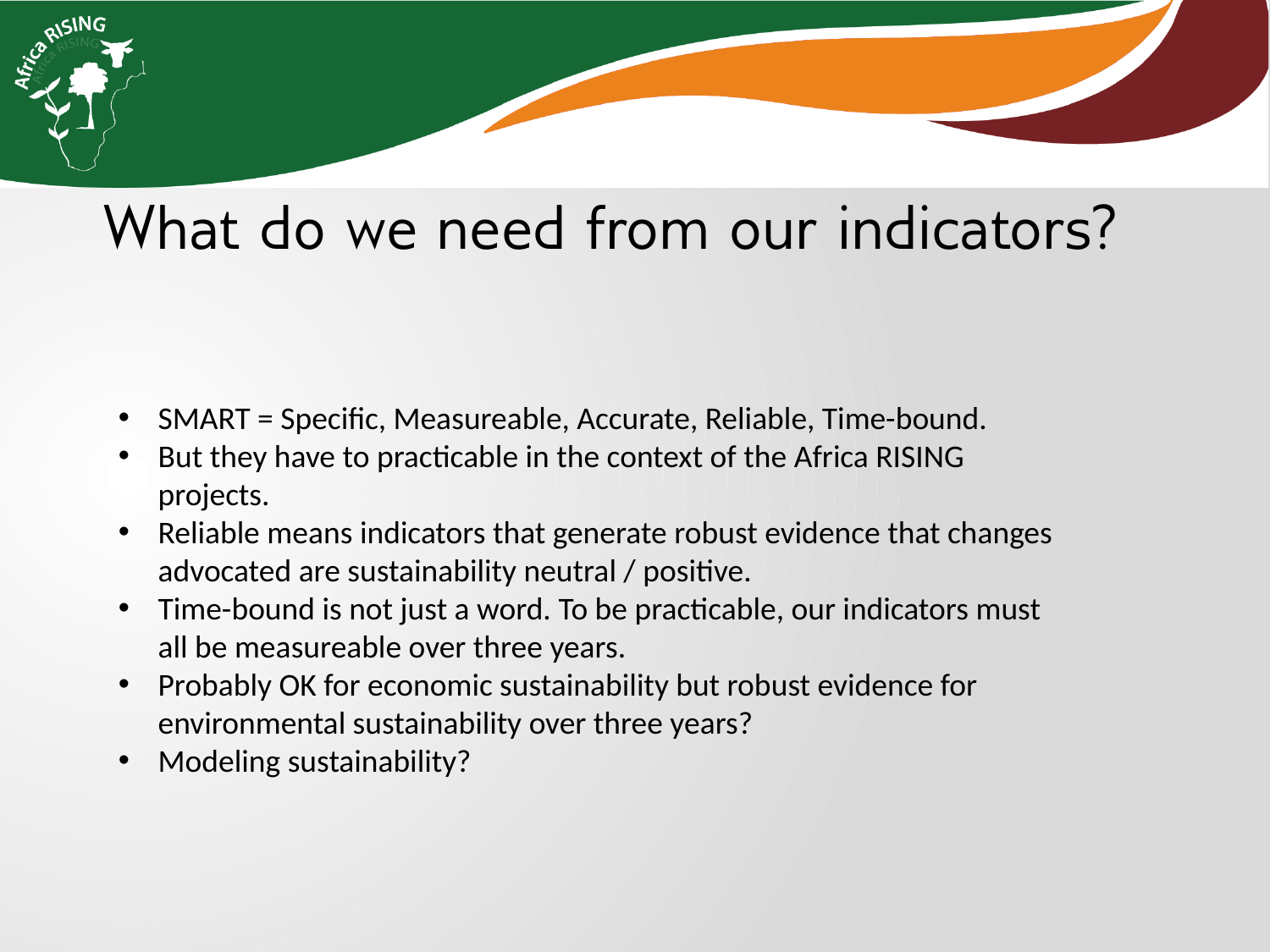

What do we need from our indicators?
SMART = Specific, Measureable, Accurate, Reliable, Time-bound.
But they have to practicable in the context of the Africa RISING projects.
Reliable means indicators that generate robust evidence that changes advocated are sustainability neutral / positive.
Time-bound is not just a word. To be practicable, our indicators must all be measureable over three years.
Probably OK for economic sustainability but robust evidence for environmental sustainability over three years?
Modeling sustainability?